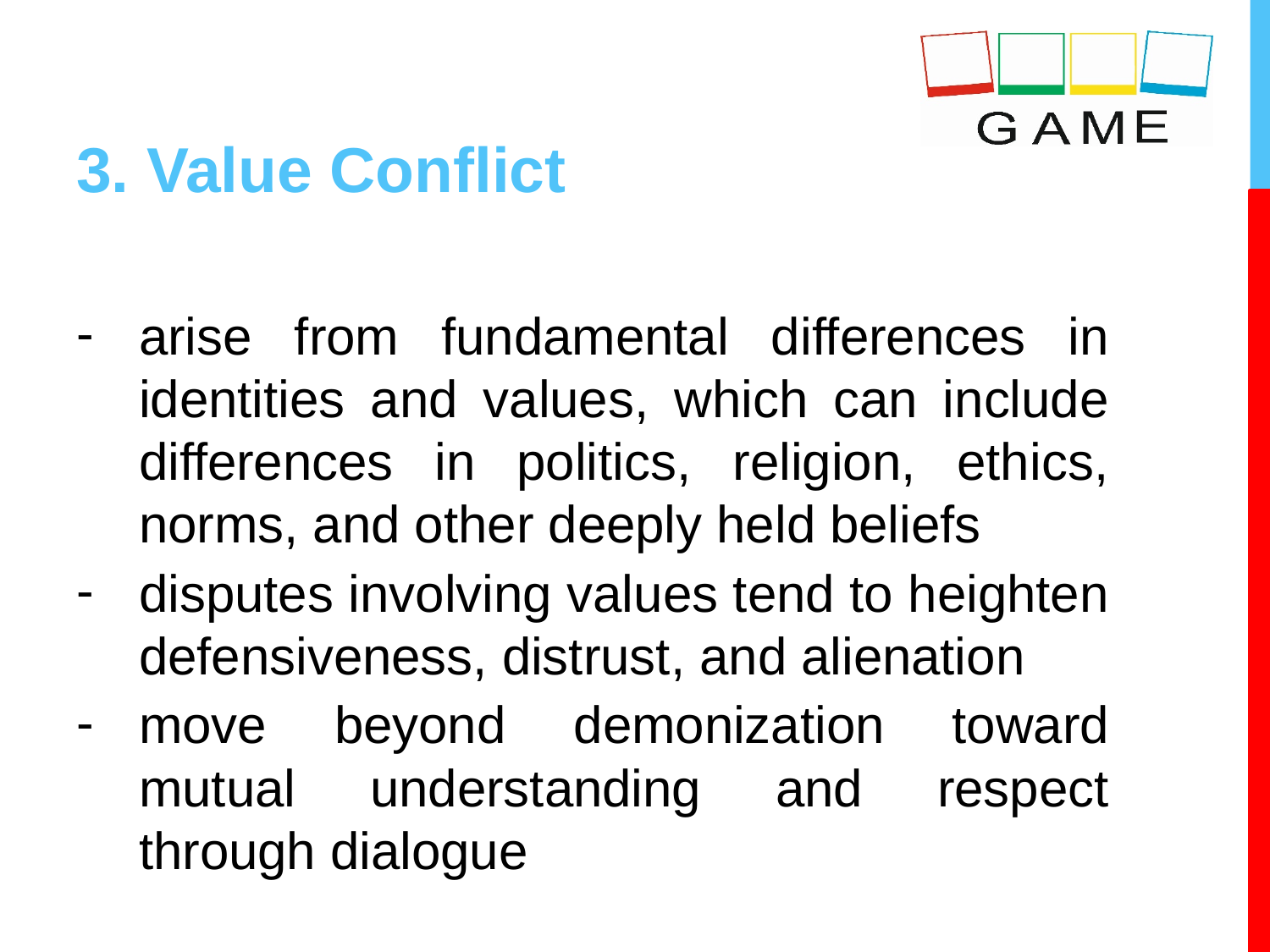

# 3. Value Conflict
arise from fundamental differences in identities and values, which can include differences in politics, religion, ethics, norms, and other deeply held beliefs
disputes involving values tend to heighten defensiveness, distrust, and alienation
move beyond demonization toward mutual understanding and respect through dialogue